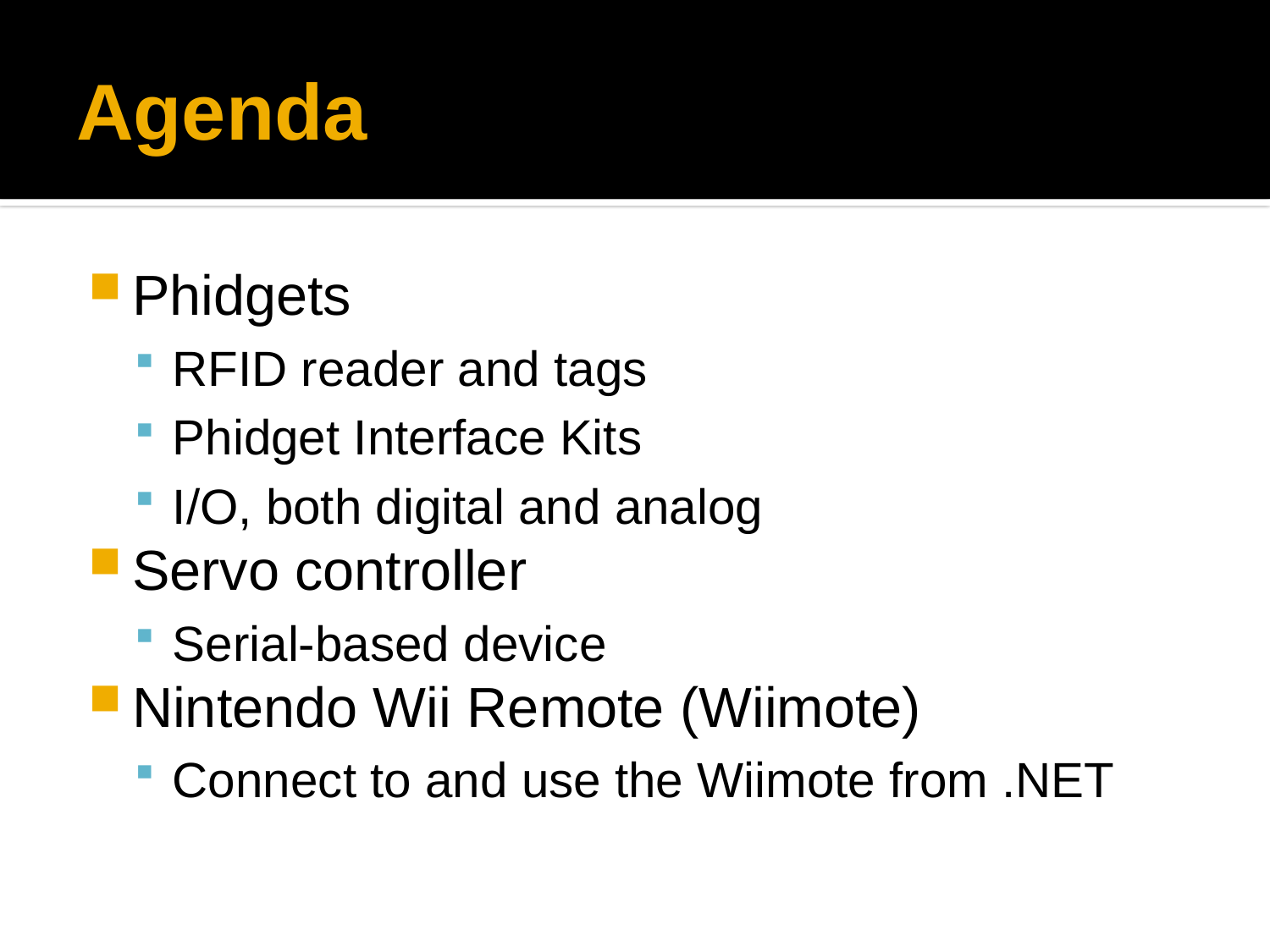

# Agenda
Phidgets
RFID reader and tags
Phidget Interface Kits
I/O, both digital and analog
Servo controller
Serial-based device
Nintendo Wii Remote (Wiimote)
Connect to and use the Wiimote from .NET